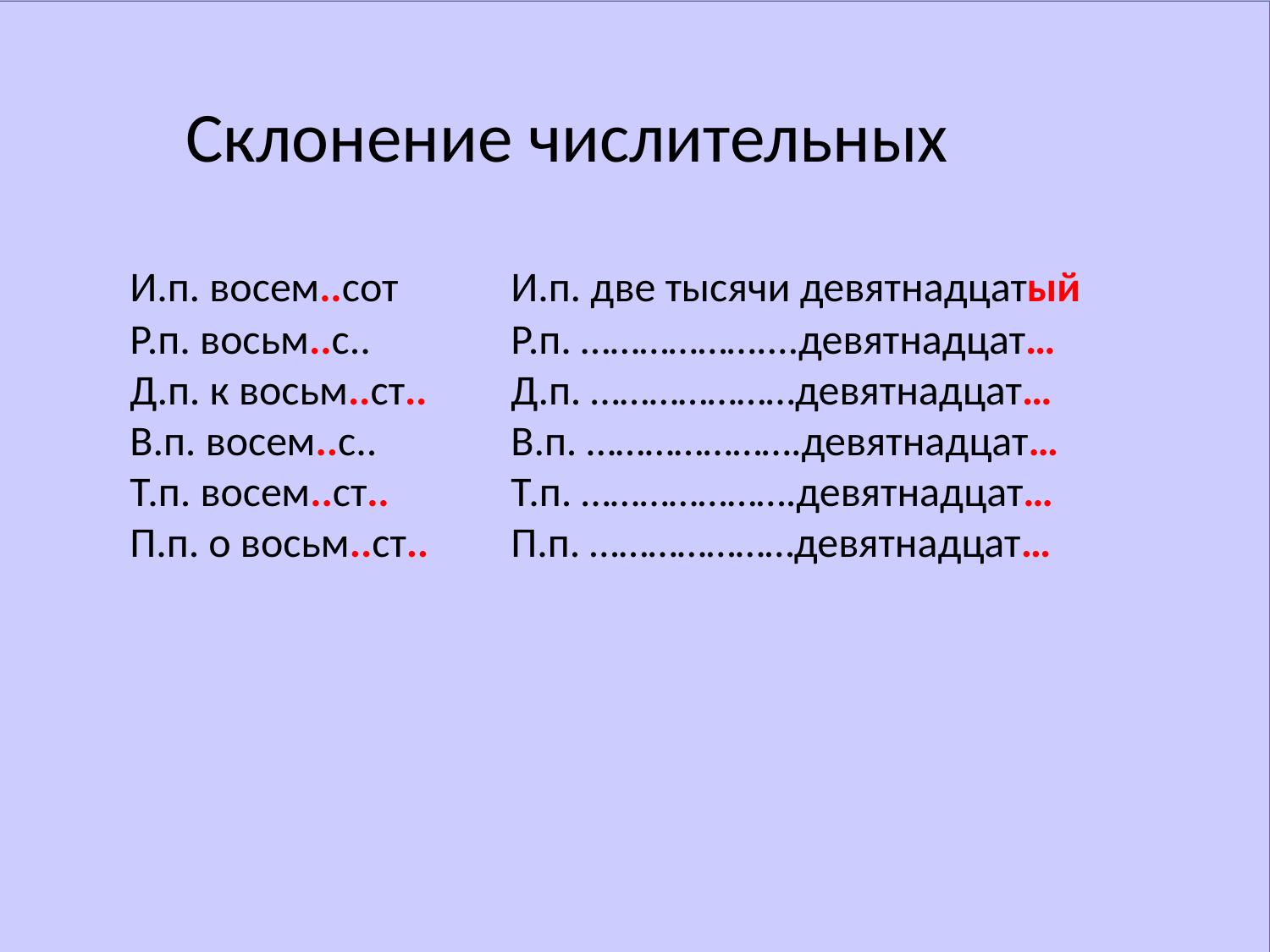

Склонение числительных

	И.п. восем..сот    	И.п. две тысячи девятнадцатый
	Р.п. восьм..с..     	Р.п. ………………....девятнадцат…
	Д.п. к восьм..ст..	Д.п. …………………девятнадцат…
	В.п. восем..с..		В.п. ………………….девятнадцат…
	Т.п. восем..ст..	Т.п. ………………….девятнадцат…
	П.п. о восьм..ст..	П.п. …………………девятнадцат…